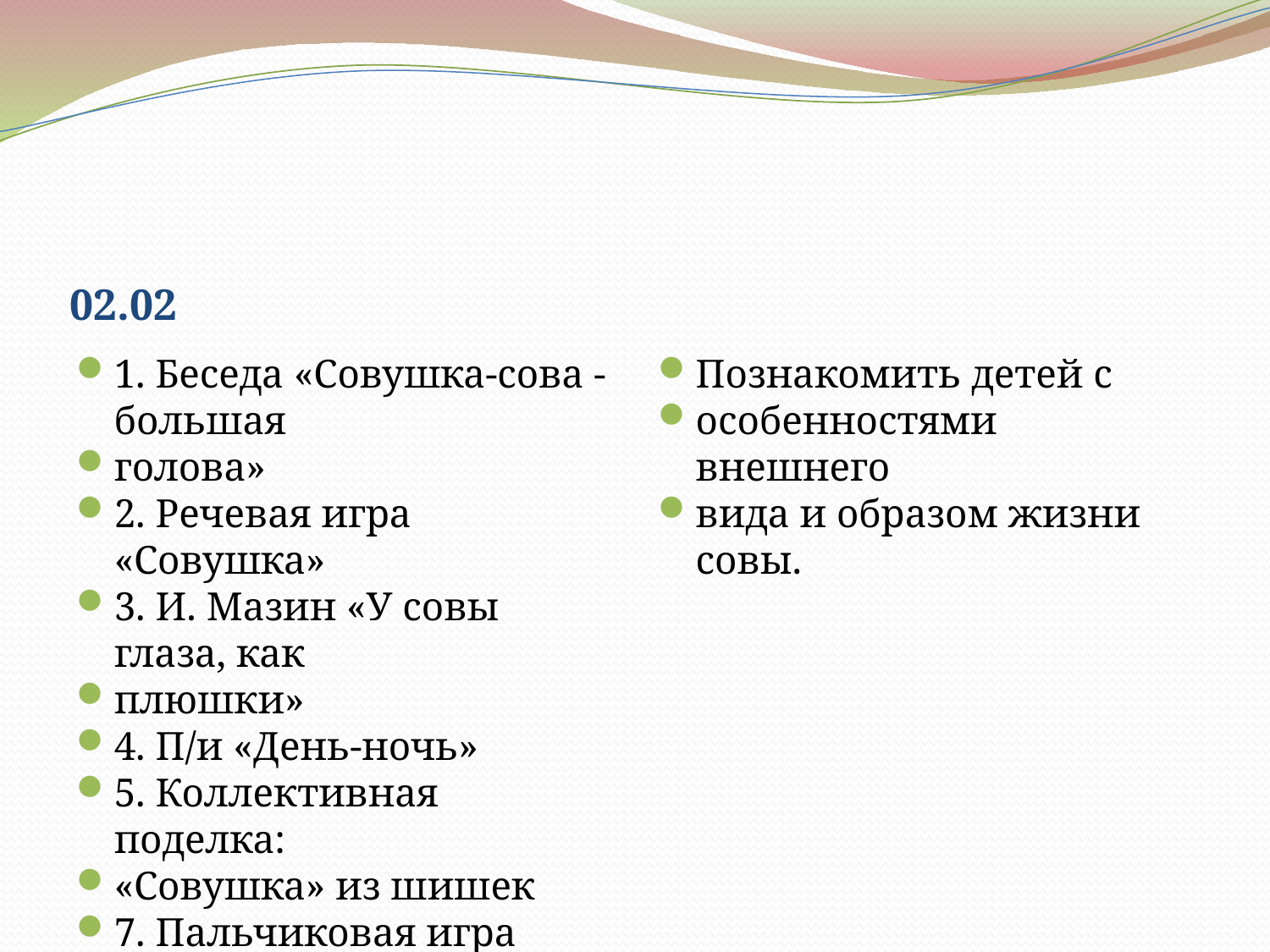

02.02
1. Беседа «Совушка-сова - большая
голова»
2. Речевая игра «Совушка»
3. И. Мазин «У совы глаза, как
плюшки»
4. П/и «День-ночь»
5. Коллективная поделка:
«Совушка» из шишек
7. Пальчиковая игра «Птички»

Познакомить детей с
особенностями внешнего
вида и образом жизни совы.